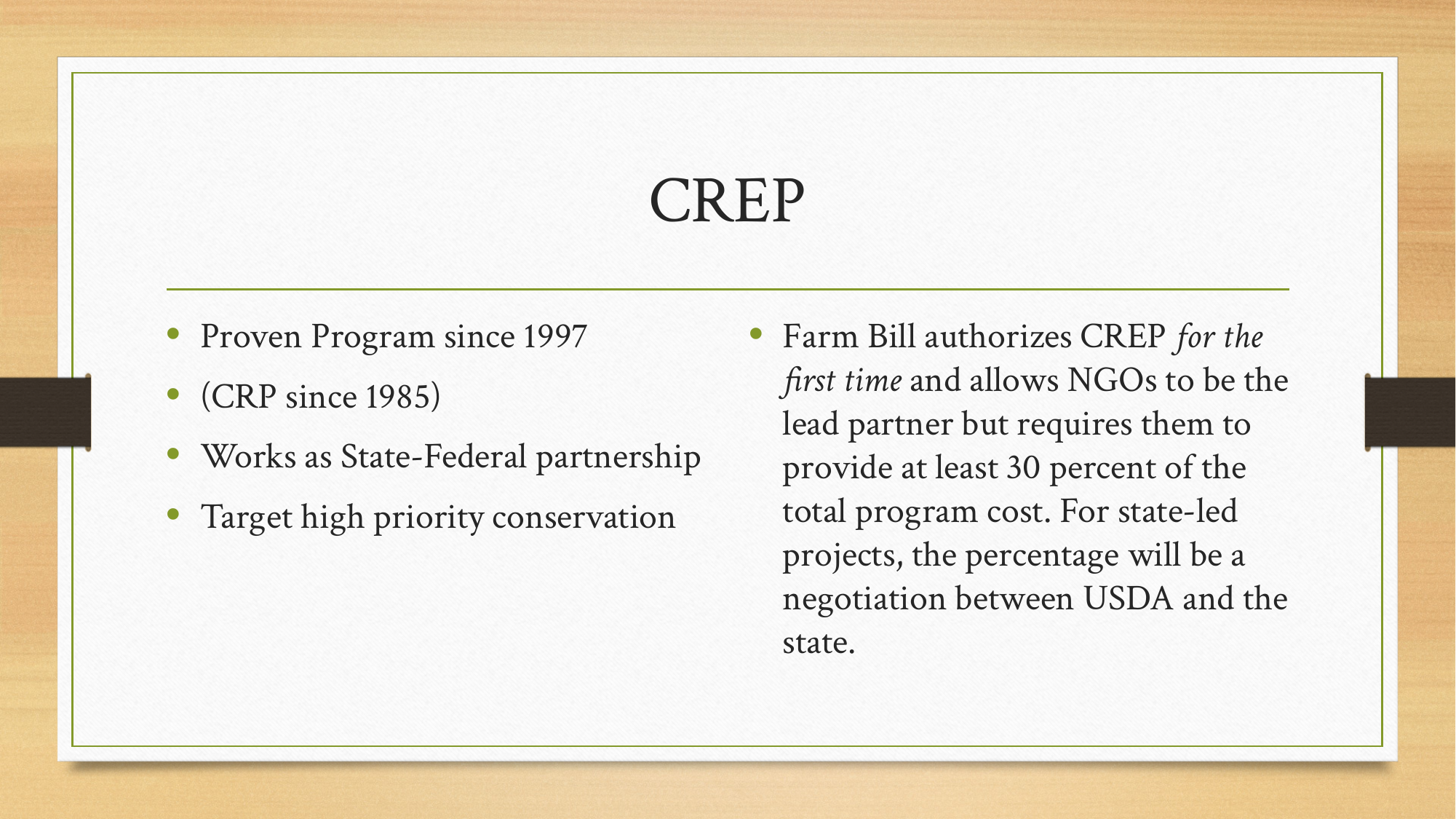

# CREP
Proven Program since 1997
(CRP since 1985)
Works as State-Federal partnership
Target high priority conservation

Farm Bill authorizes CREP for the first time and allows NGOs to be the lead partner but requires them to provide at least 30 percent of the total program cost. For state-led projects, the percentage will be a negotiation between USDA and the state.